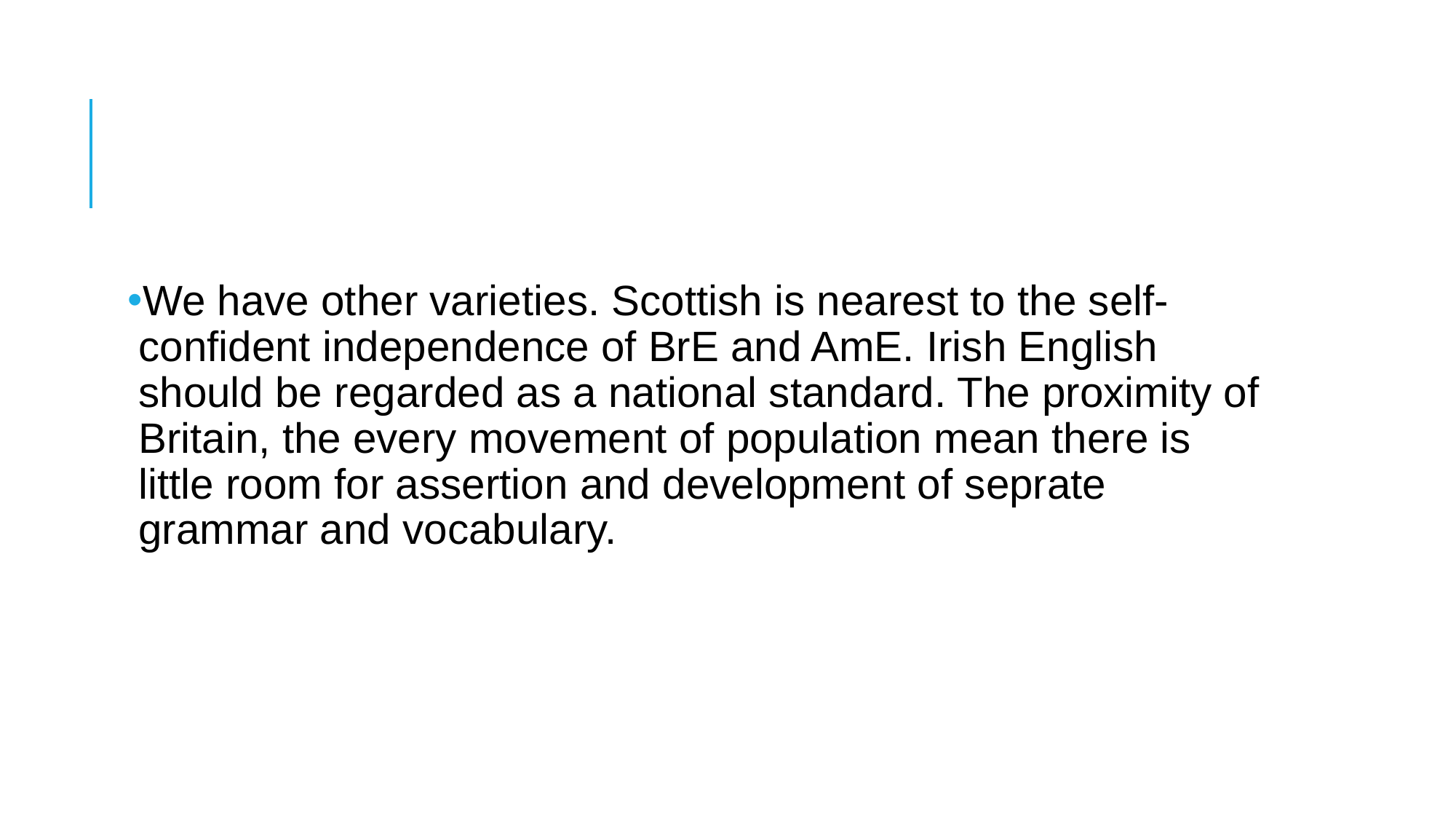

#
We have other varieties. Scottish is nearest to the self-confident independence of BrE and AmE. Irish English should be regarded as a national standard. The proximity of Britain, the every movement of population mean there is little room for assertion and development of seprate grammar and vocabulary.